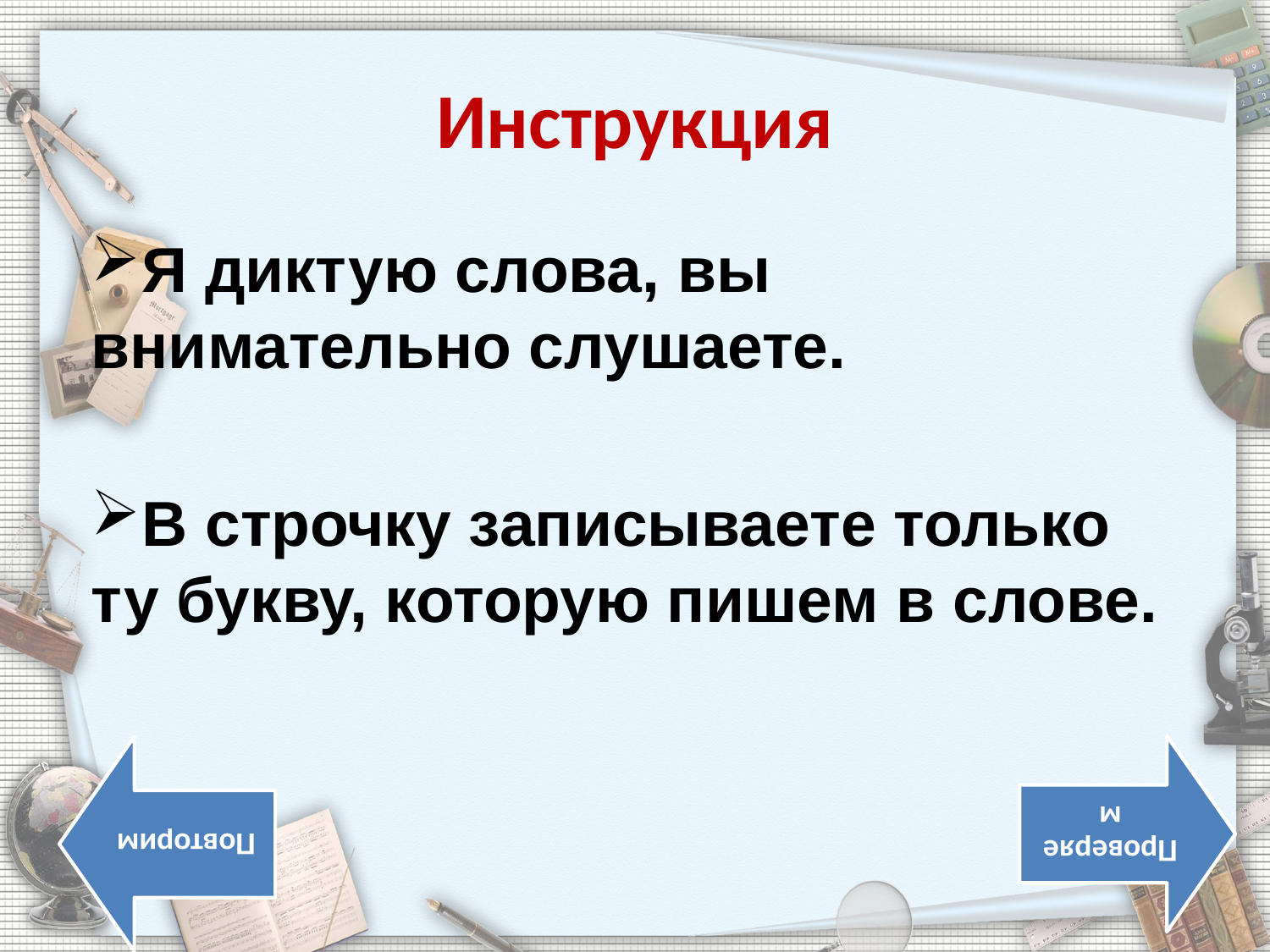

# Инструкция
Я диктую слова, вы внимательно слушаете.

В строчку записываете только ту букву, которую пишем в слове.

Повторим
Проверяем